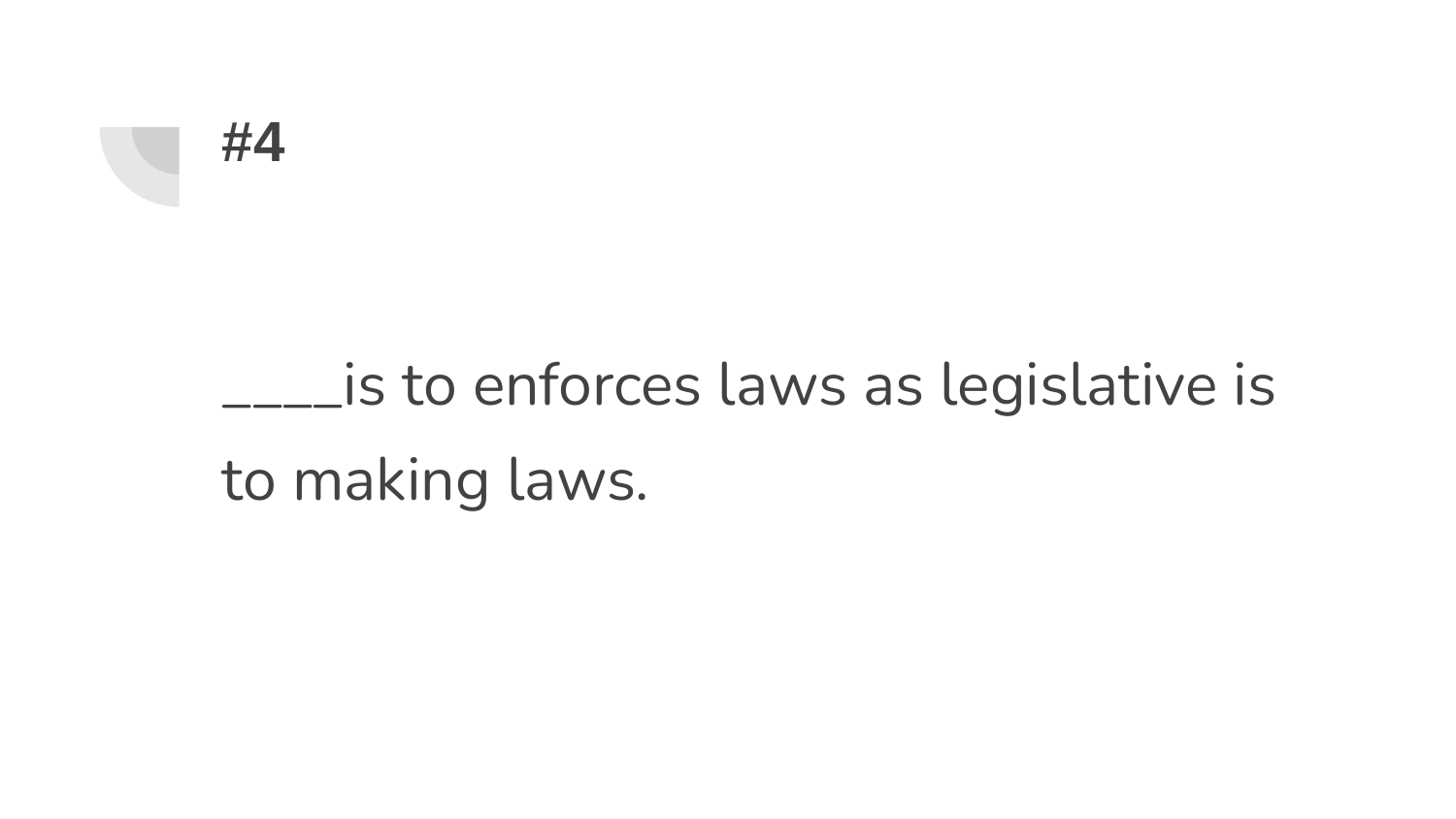

# #4
____is to enforces laws as legislative is to making laws.